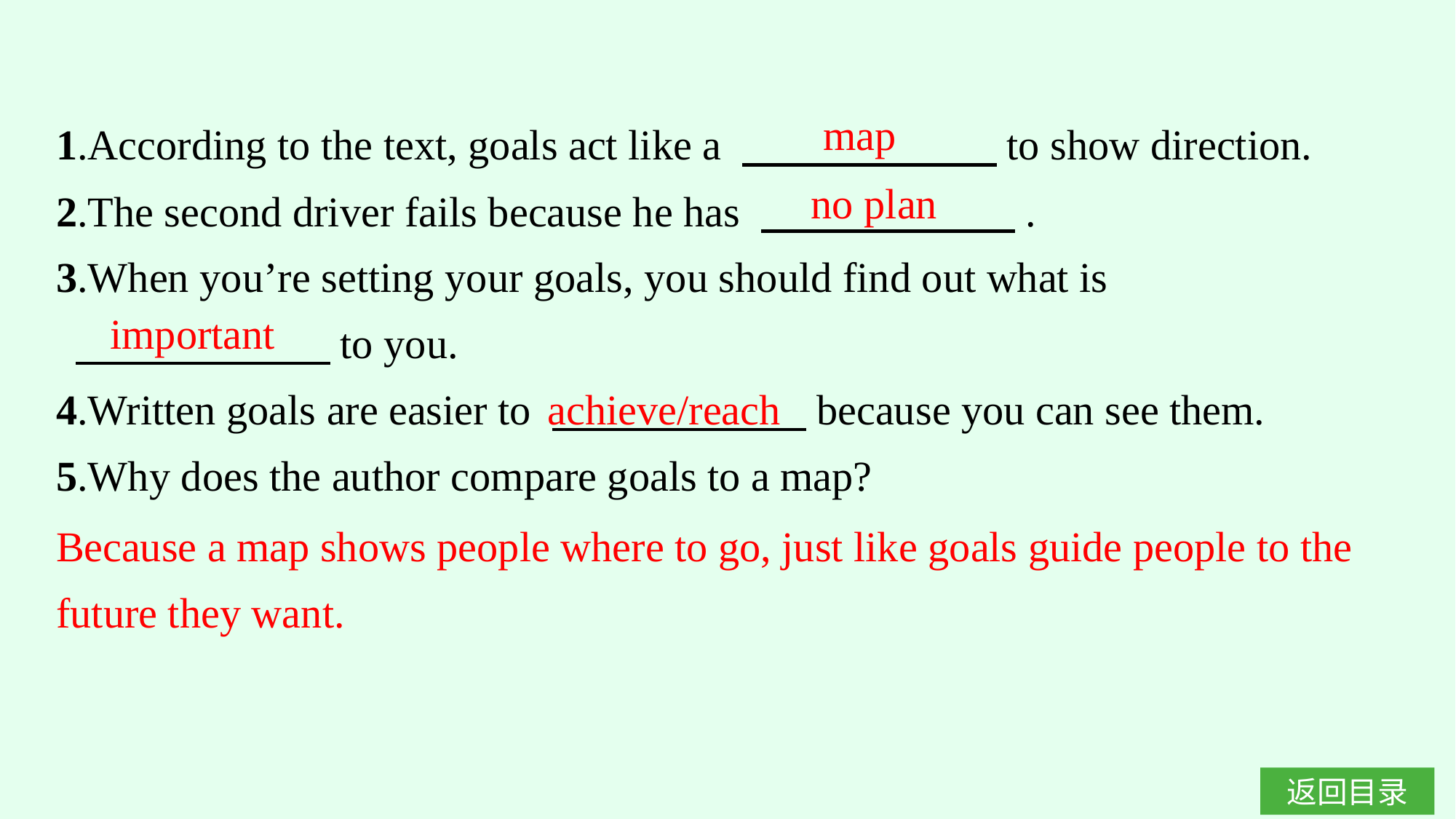

map
1.According to the text, goals act like a 　　　　　　to show direction.
2.The second driver fails because he has 　　　　　　.
3.When you’re setting your goals, you should find out what is
 　　　　　　to you.
4.Written goals are easier to 　　　　　　because you can see them.
5.Why does the author compare goals to a map?
no plan
important
achieve/reach
Because a map shows people where to go, just like goals guide people to the future they want.